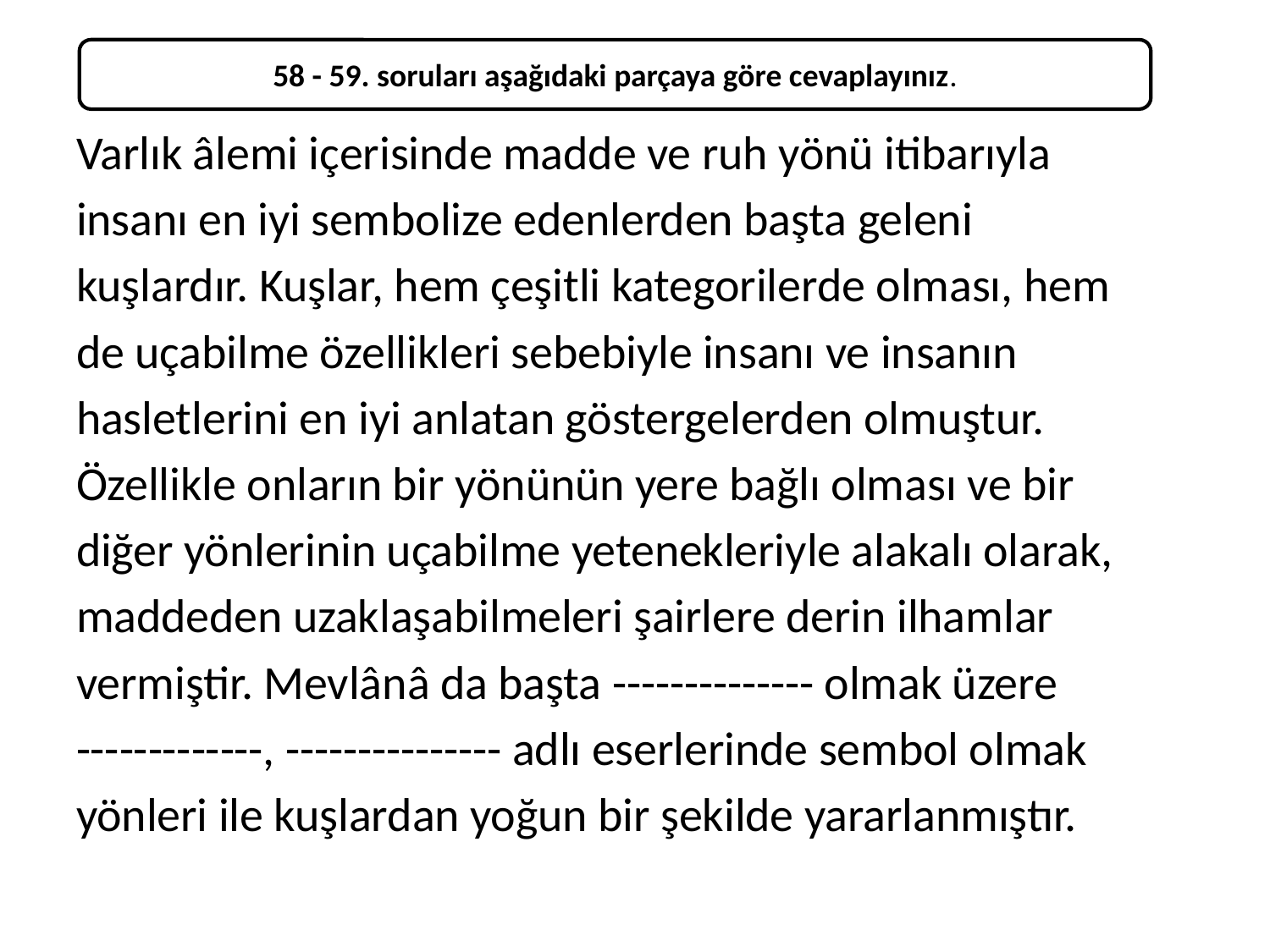

58 - 59. soruları aşağıdaki parçaya göre cevaplayınız.

Varlık âlemi içerisinde madde ve ruh yönü itibarıyla
insanı en iyi sembolize edenlerden başta geleni
kuşlardır. Kuşlar, hem çeşitli kategorilerde olması, hem
de uçabilme özellikleri sebebiyle insanı ve insanın
hasletlerini en iyi anlatan göstergelerden olmuştur.
Özellikle onların bir yönünün yere bağlı olması ve bir
diğer yönlerinin uçabilme yetenekleriyle alakalı olarak,
maddeden uzaklaşabilmeleri şairlere derin ilhamlar
vermiştir. Mevlânâ da başta -------------- olmak üzere
-------------, --------------- adlı eserlerinde sembol olmak
yönleri ile kuşlardan yoğun bir şekilde yararlanmıştır.